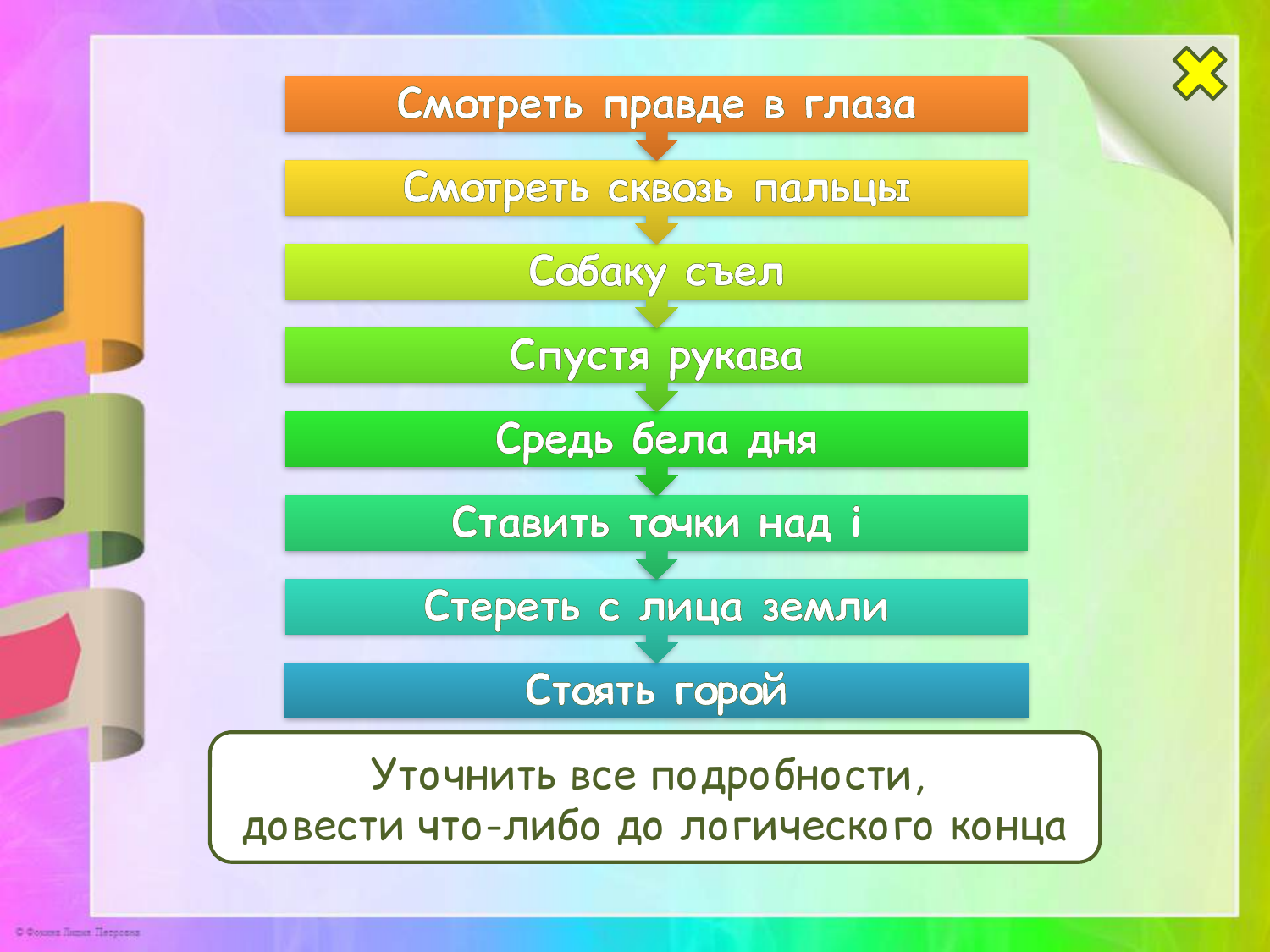

Стоять горой
Стереть с лица земли
Ставить точки над i
Средь бела дня
Спустя рукава
Собаку съел
Смотреть сквозь пальцы
Смотреть правде в глаза

Уточнить все подробности,
довести что-либо до логического конца